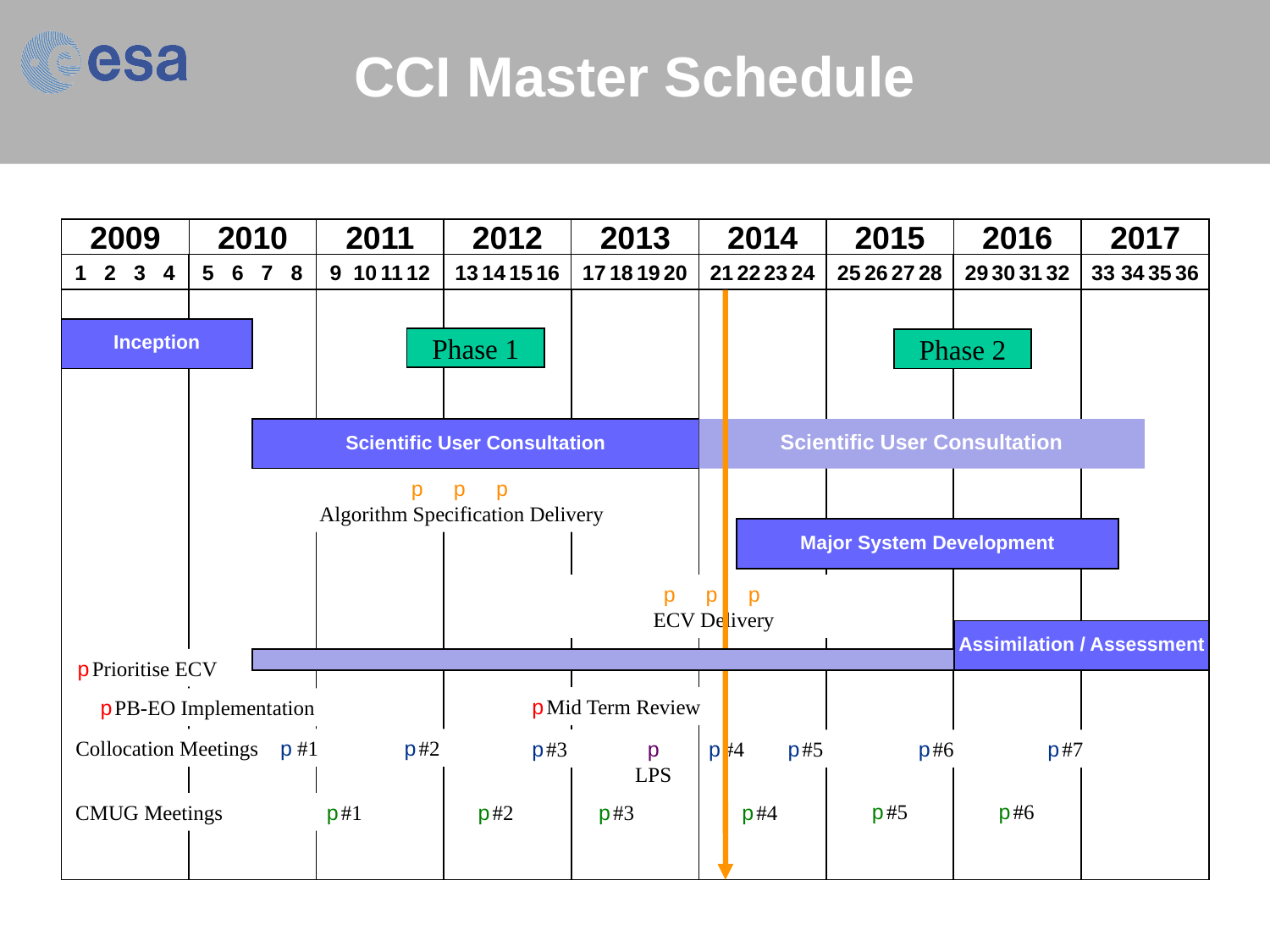

# CCI Master Schedule
2017
2009
2010
2011
2012
2013
2014
2015
2016
33 34 35 36
1   2   3   4
5   6   7   8
9  10 11 12
13 14 15 16
17 18 19 20
21 22 23 24
25 26 27 28
29 30 31 32

Inception
Phase 1
Phase 2
Scientific User Consultation
Scientific User Consultation
p            p        p
Algorithm Specification Delivery
Major System Development
p            p        p
ECV Delivery
Assimilation / Assessment
p Prioritise ECV
p Mid Term Review
p PB-EO Implementation
Collocation Meetings
p #1
p #2
p #3
p LPS
p #4

p #5
p #6
p #7
p #5
p #6
CMUG Meetings
p #1
p #2
p #3
p #4